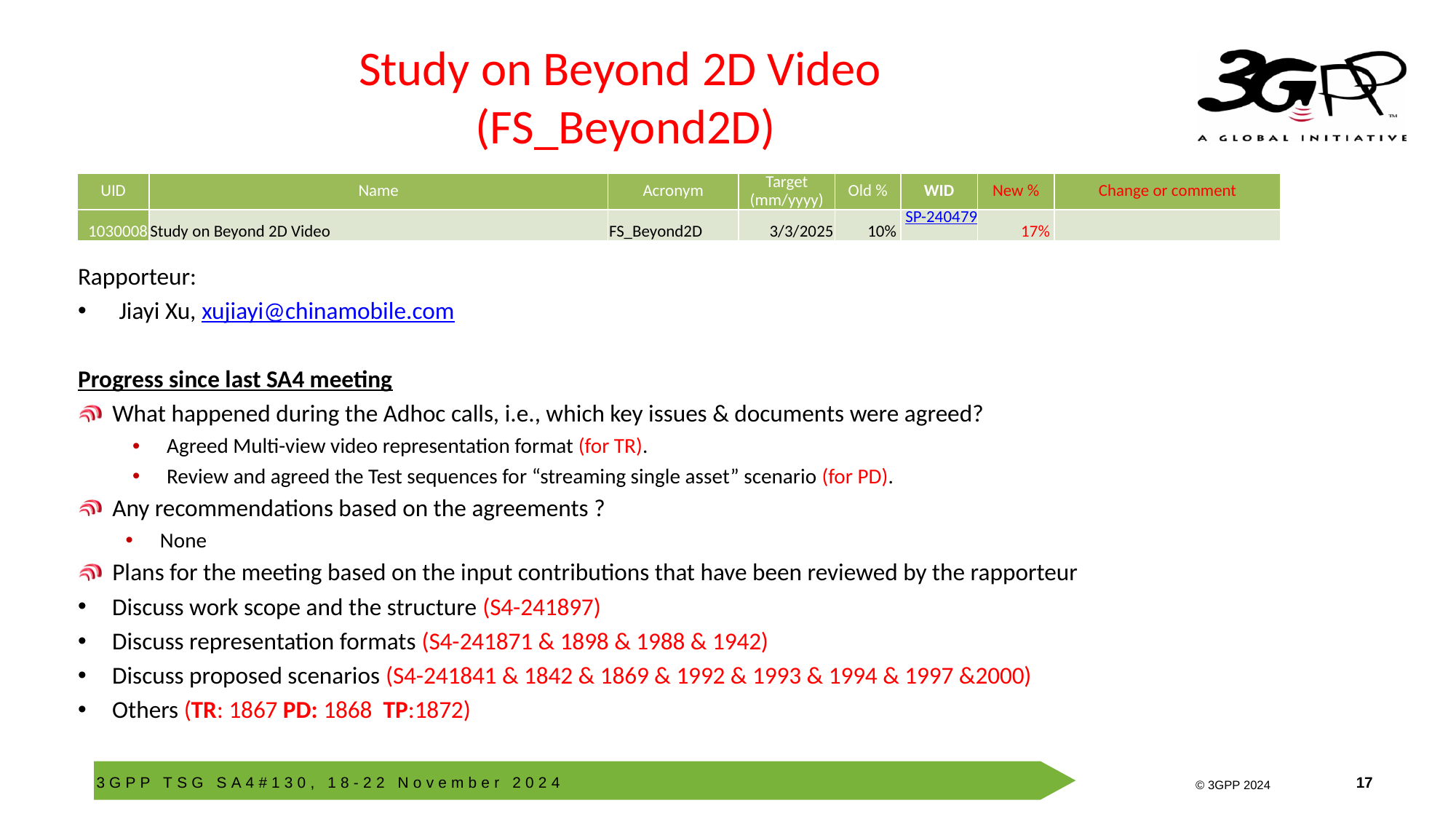

# Study on Beyond 2D Video (FS_Beyond2D)
| UID | Name | Acronym | Target (mm/yyyy) | Old % | WID | New % | Change or comment |
| --- | --- | --- | --- | --- | --- | --- | --- |
| 1030008 | Study on Beyond 2D Video | FS\_Beyond2D | 3/3/2025 | 10% | SP-240479 | 17% |  |
Rapporteur:
Jiayi Xu, xujiayi@chinamobile.com

Progress since last SA4 meeting
What happened during the Adhoc calls, i.e., which key issues & documents were agreed?
Agreed Multi-view video representation format (for TR).
Review and agreed the Test sequences for “streaming single asset” scenario (for PD).
Any recommendations based on the agreements ?
None
Plans for the meeting based on the input contributions that have been reviewed by the rapporteur
Discuss work scope and the structure (S4-241897)
Discuss representation formats (S4-241871 & 1898 & 1988 & 1942)
Discuss proposed scenarios (S4-241841 & 1842 & 1869 & 1992 & 1993 & 1994 & 1997 &2000)
Others (TR: 1867 PD: 1868  TP:1872)